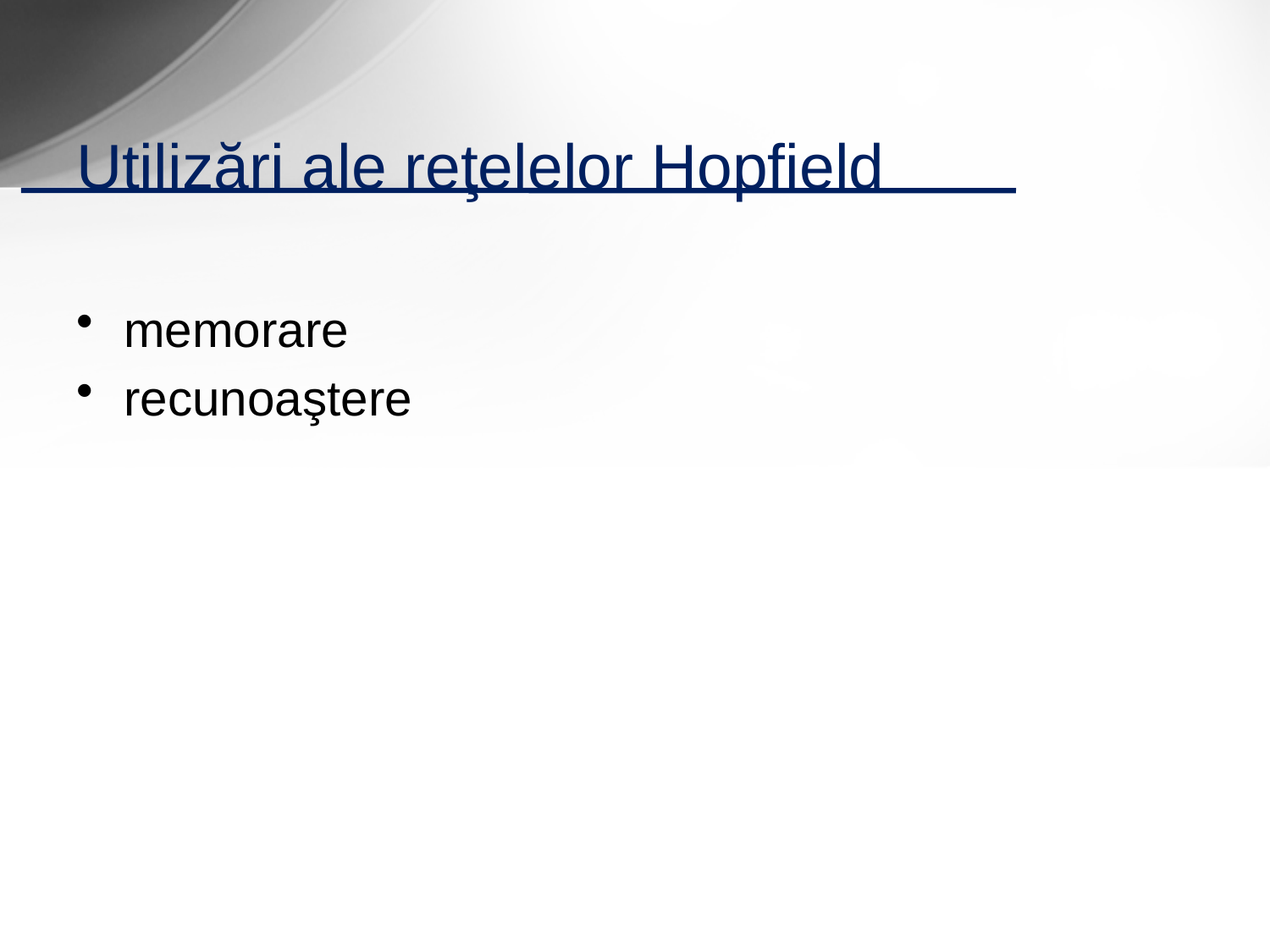

# Utilizări ale reţelelor Hopfield

memorare
recunoaştere